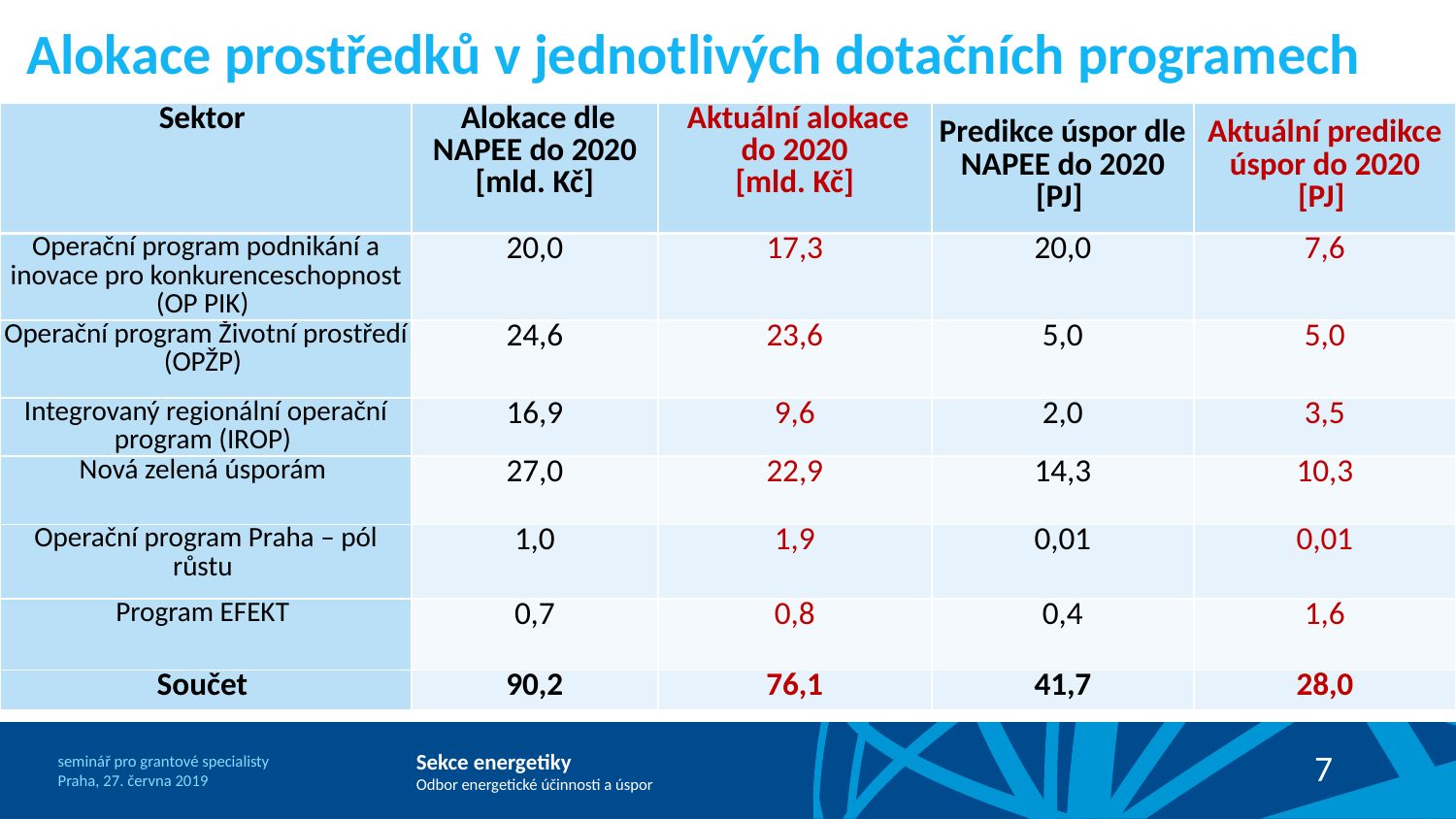

# Alokace prostředků v jednotlivých dotačních programech
| Sektor | Alokace dle NAPEE do 2020 [mld. Kč] | Aktuální alokace do 2020 [mld. Kč] | Predikce úspor dle NAPEE do 2020 [PJ] | Aktuální predikce úspor do 2020 [PJ] |
| --- | --- | --- | --- | --- |
| Operační program podnikání a inovace pro konkurenceschopnost (OP PIK) | 20,0 | 17,3 | 20,0 | 7,6 |
| Operační program Životní prostředí (OPŽP) | 24,6 | 23,6 | 5,0 | 5,0 |
| Integrovaný regionální operační program (IROP) | 16,9 | 9,6 | 2,0 | 3,5 |
| Nová zelená úsporám | 27,0 | 22,9 | 14,3 | 10,3 |
| Operační program Praha – pól růstu | 1,0 | 1,9 | 0,01 | 0,01 |
| Program EFEKT | 0,7 | 0,8 | 0,4 | 1,6 |
| Součet | 90,2 | 76,1 | 41,7 | 28,0 |